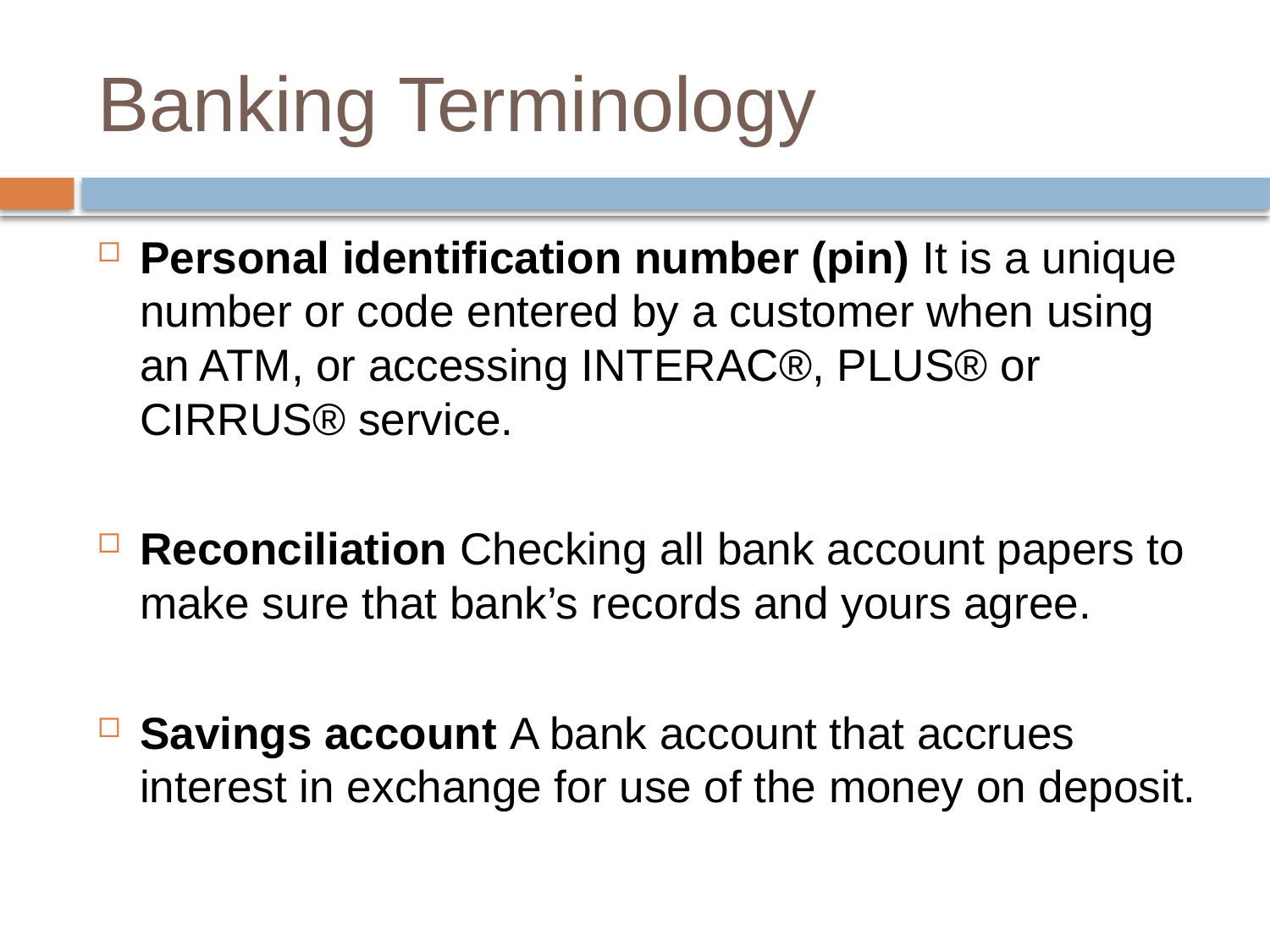

# Banking Terminology
Personal identification number (pin) It is a unique number or code entered by a customer when using an ATM, or accessing INTERAC®, PLUS® or CIRRUS® service.

Reconciliation Checking all bank account papers to make sure that bank’s records and yours agree.

Savings account A bank account that accrues interest in exchange for use of the money on deposit.